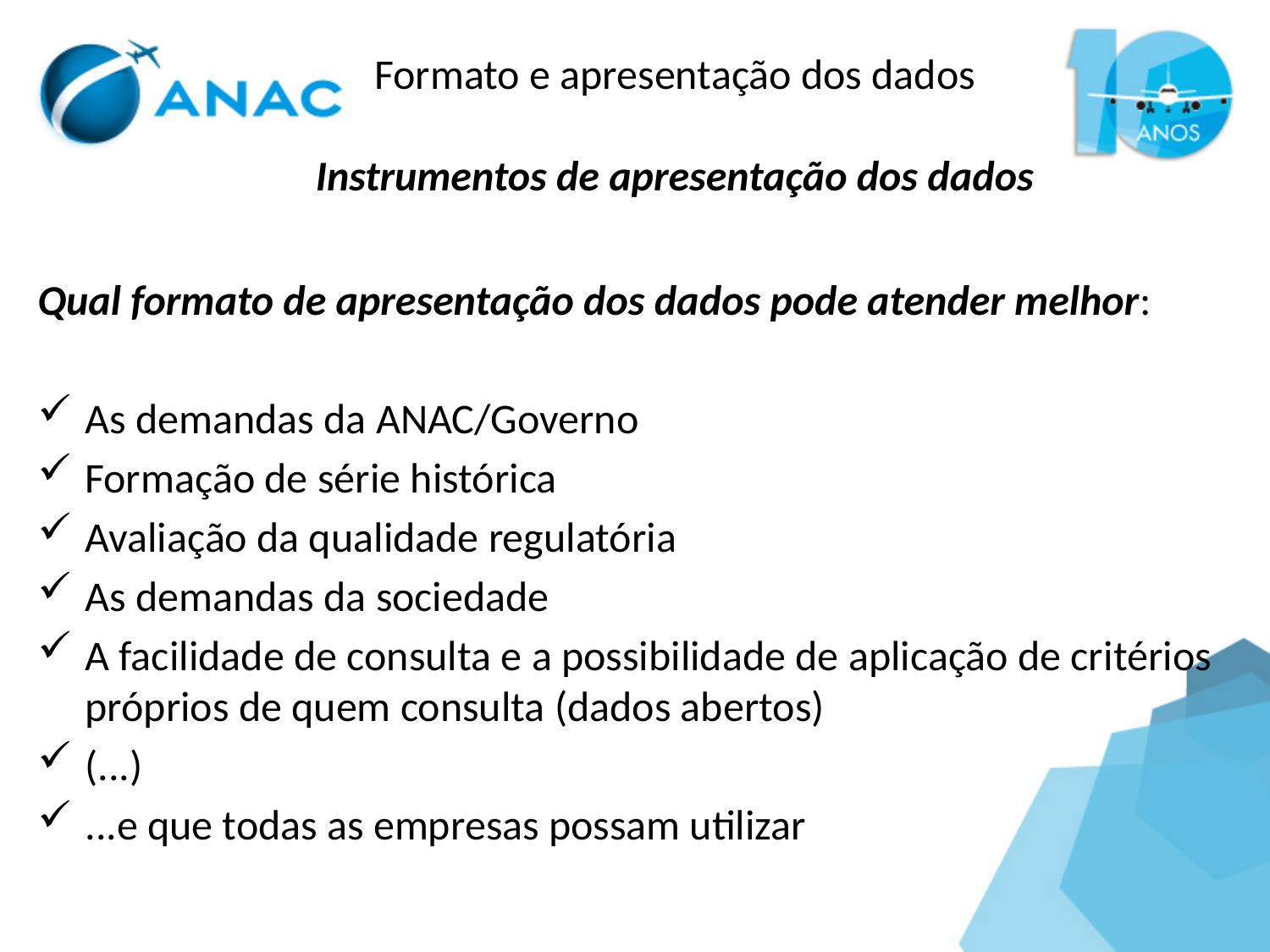

Formato e apresentação dos dados

Instrumentos de apresentação dos dados

Qual formato de apresentação dos dados pode atender melhor:

As demandas da ANAC/Governo
Formação de série histórica
Avaliação da qualidade regulatória
As demandas da sociedade
A facilidade de consulta e a possibilidade de aplicação de critérios próprios de quem consulta (dados abertos)
(...)
...e que todas as empresas possam utilizar